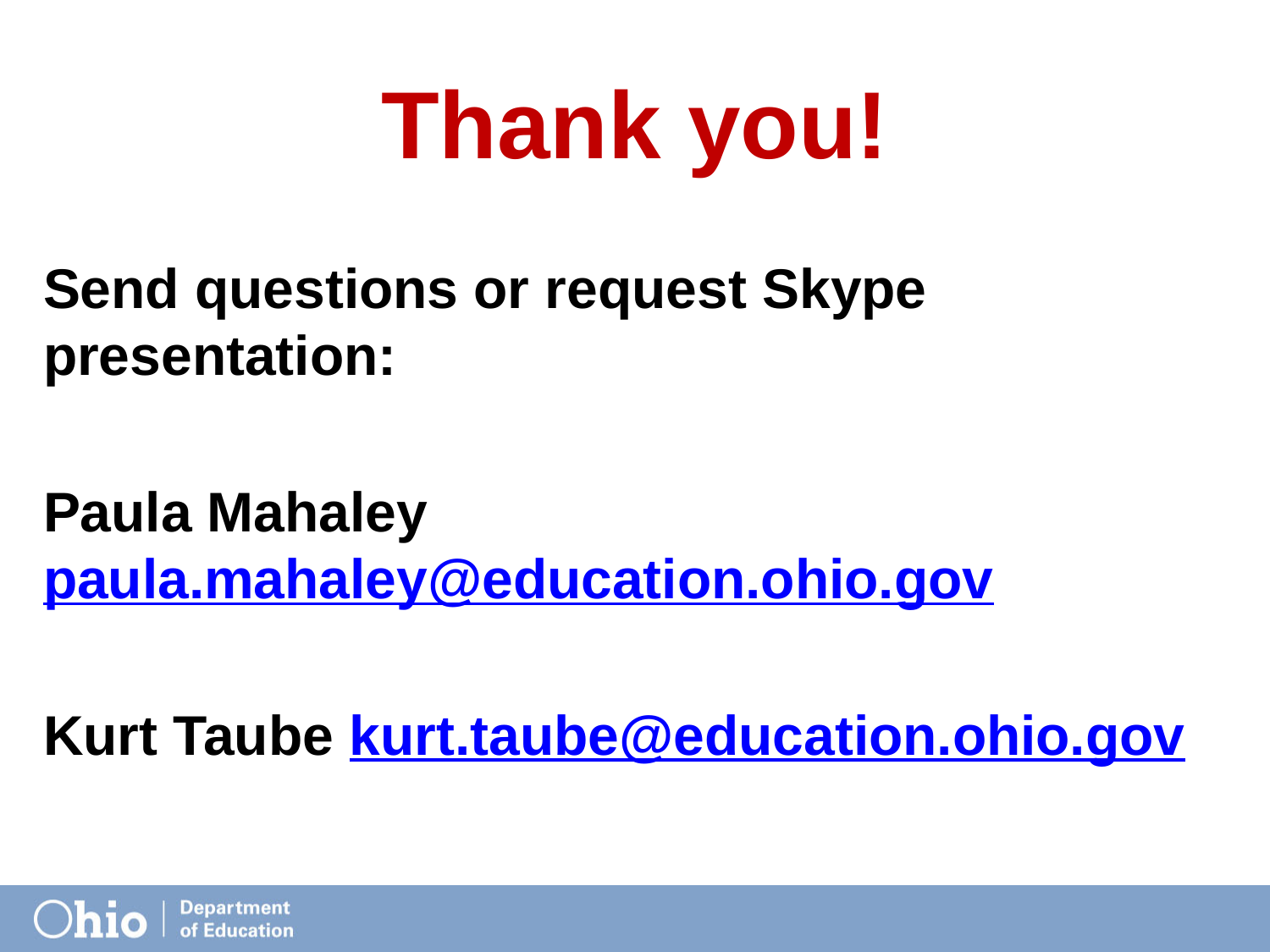

# Thank you!

Send questions or request Skype presentation:

Paula Mahaley paula.mahaley@education.ohio.gov

Kurt Taube kurt.taube@education.ohio.gov